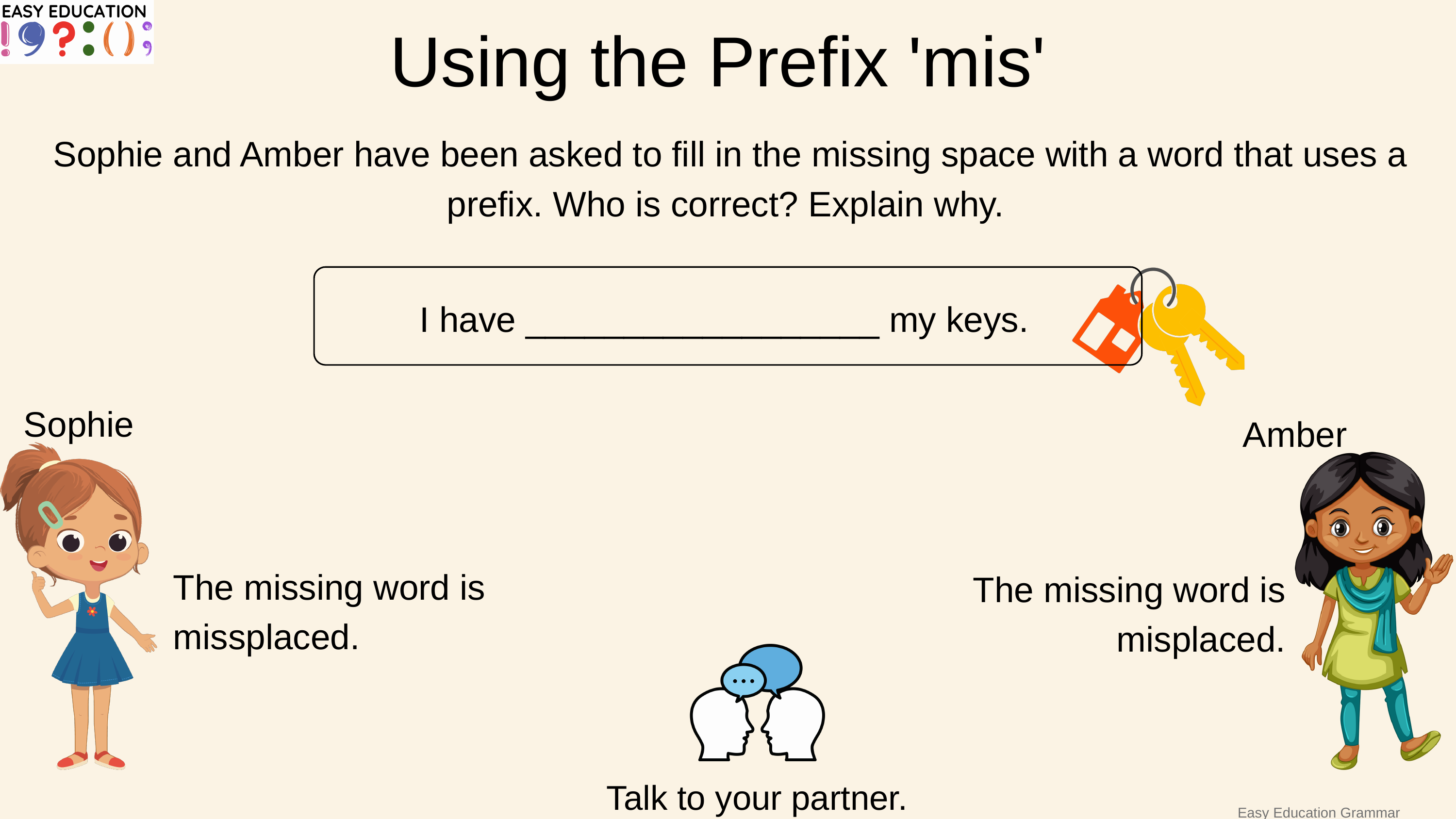

Using the Prefix 'mis'
Sophie and Amber have been asked to fill in the missing space with a word that uses a prefix. Who is correct? Explain why.

I have __________________ my keys.
Sophie
Amber

The missing word is missplaced.
The missing word is misplaced.

Talk to your partner.